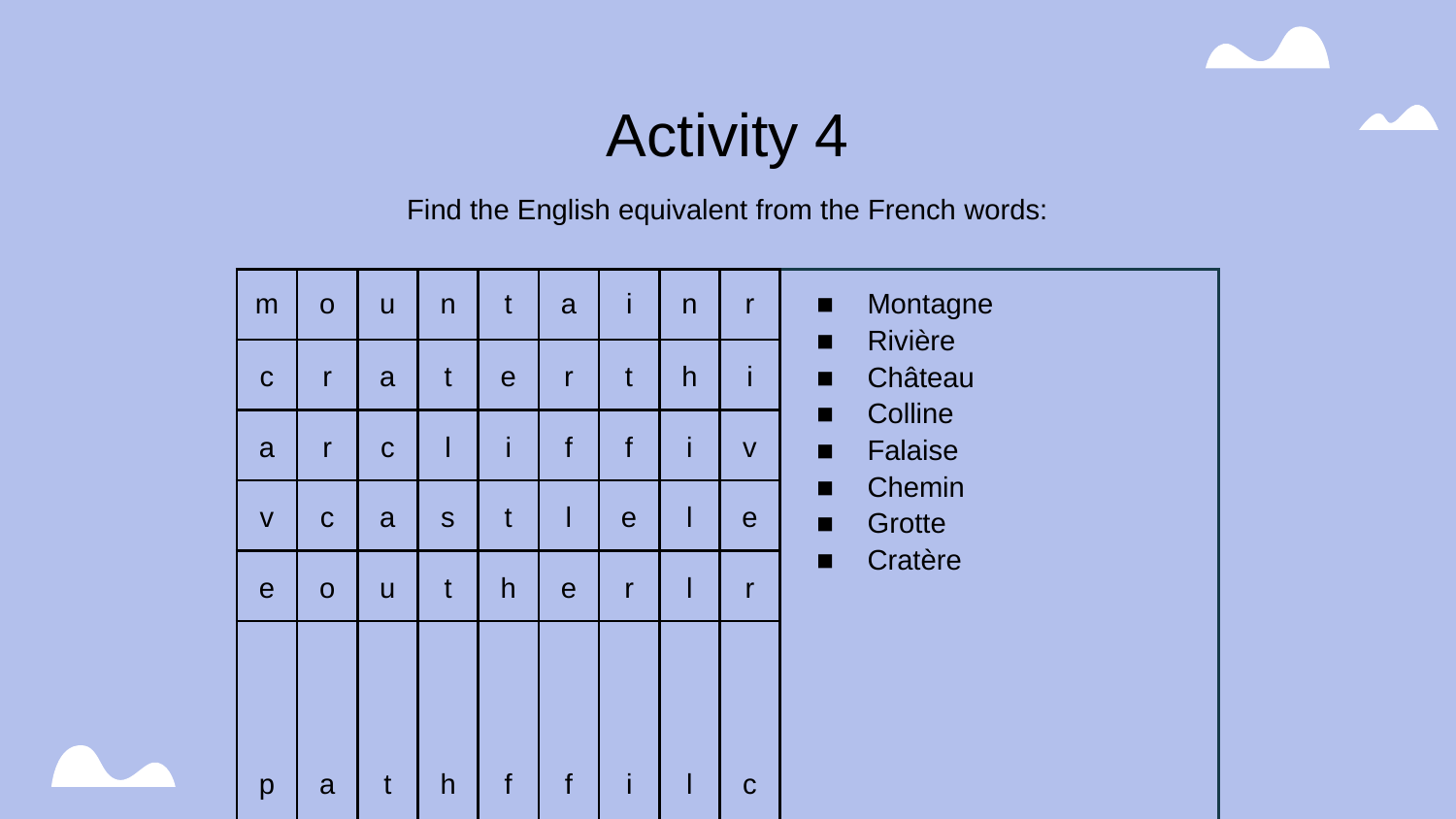

# Activity 4
Find the English equivalent from the French words:

| m | o | u | n | t | a | i | n | r | Montagne Rivière Château Colline Falaise Chemin Grotte Cratère |
| --- | --- | --- | --- | --- | --- | --- | --- | --- | --- |
| c | r | a | t | e | r | t | h | i |  |
| a | r | c | l | i | f | f | i | v |  |
| v | c | a | s | t | l | e | l | e |  |
| e | o | u | t | h | e | r | l | r |  |
| p | a | t | h | f | f | i | l | c |  |